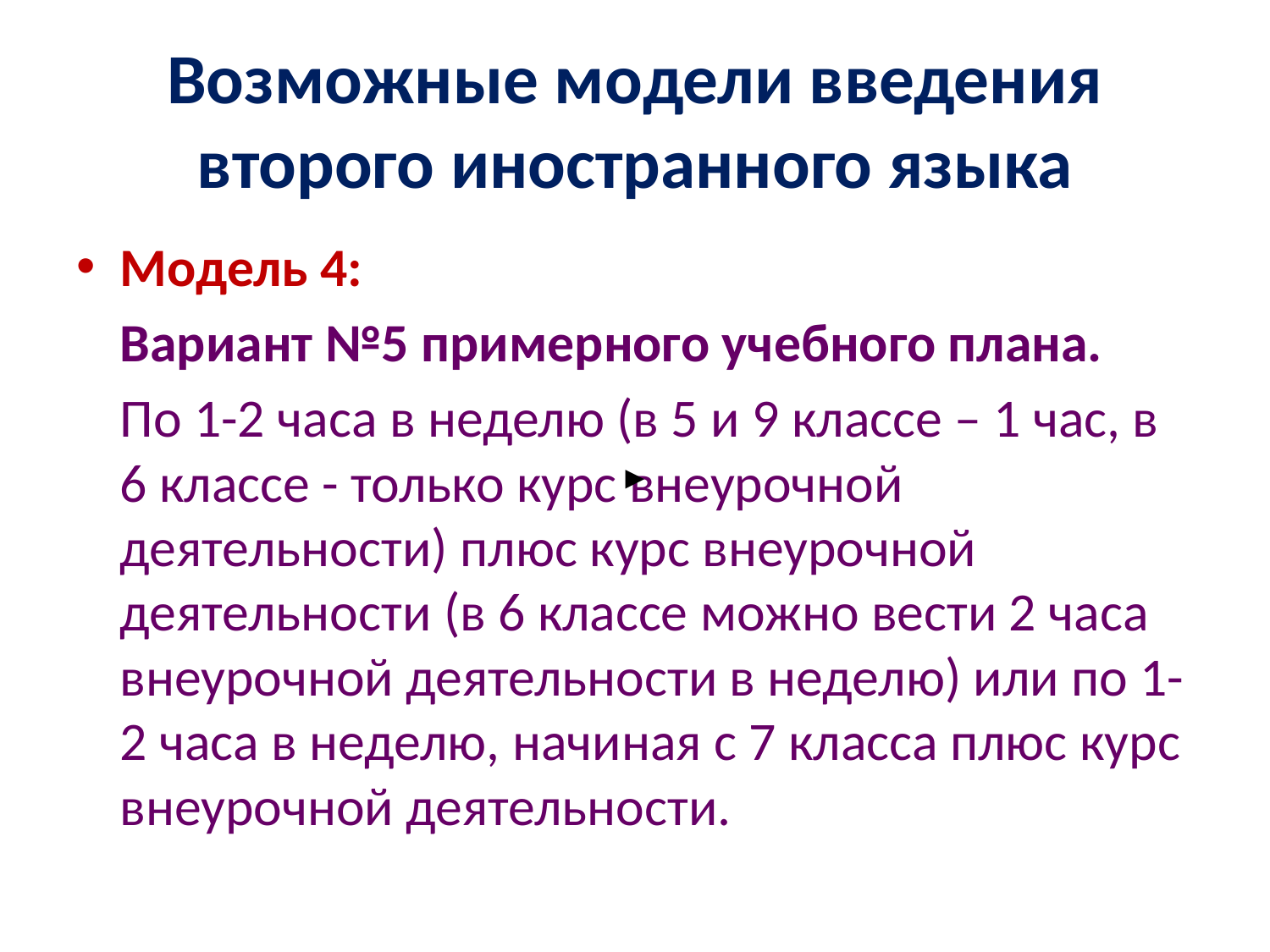

# Возможные модели введения второго иностранного языка
Модель 4:
 	Вариант №5 примерного учебного плана.
	По 1-2 часа в неделю (в 5 и 9 классе – 1 час, в 6 классе - только курс внеурочной деятельности) плюс курс внеурочной деятельности (в 6 классе можно вести 2 часа внеурочной деятельности в неделю) или по 1-2 часа в неделю, начиная с 7 класса плюс курс внеурочной деятельности.
►